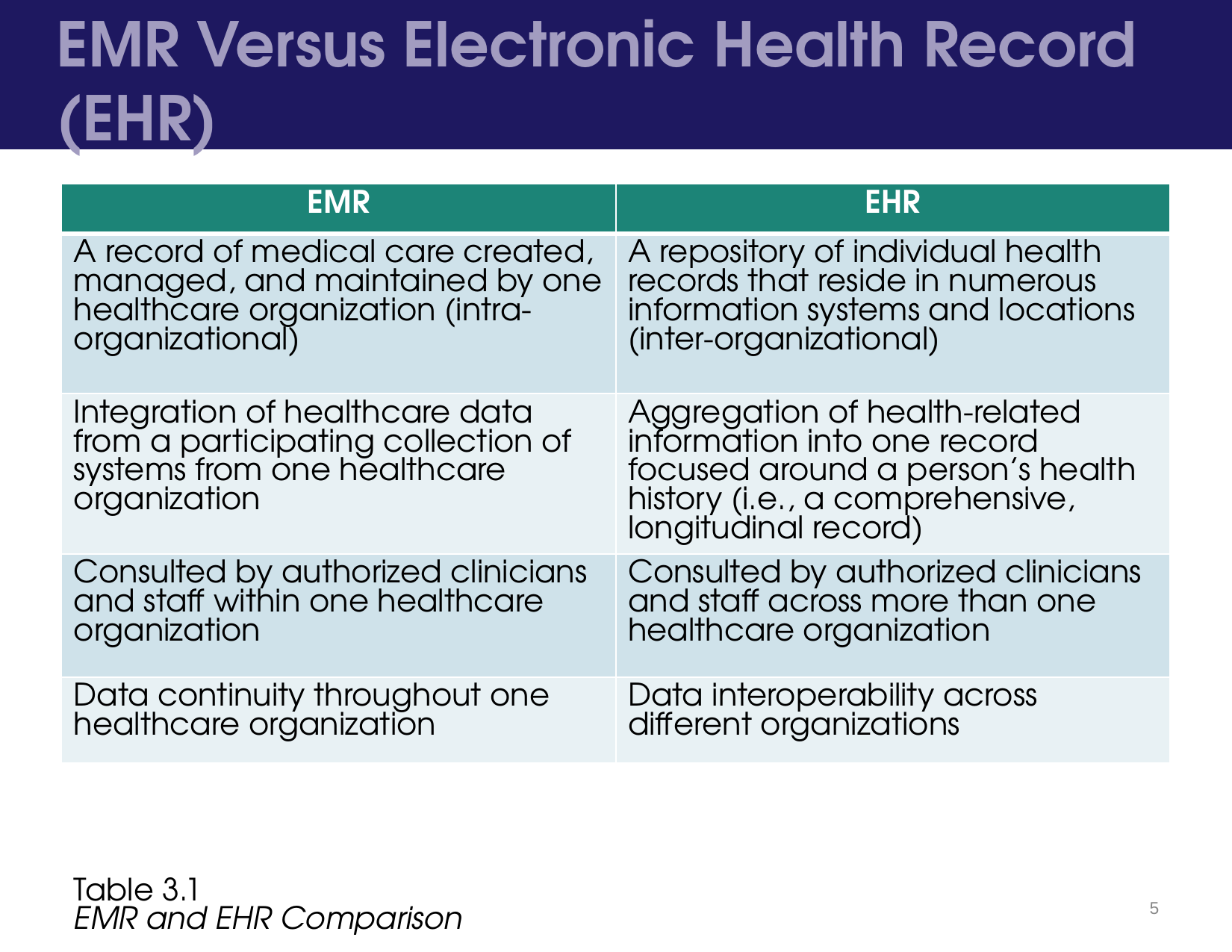

# EMR Versus Electronic Health Record (EHR)
| EMR | EHR |
| --- | --- |
| A record of medical care created, managed, and maintained by one healthcare organization (intra-organizational) | A repository of individual health records that reside in numerous information systems and locations (inter-organizational) |
| Integration of healthcare data from a participating collection of systems from one healthcare organization | Aggregation of health-related information into one record focused around a person’s health history (i.e., a comprehensive, longitudinal record) |
| Consulted by authorized clinicians and staff within one healthcare organization | Consulted by authorized clinicians and staff across more than one healthcare organization |
| Data continuity throughout one healthcare organization | Data interoperability across different organizations |
5
Table 3.1
EMR and EHR Comparison